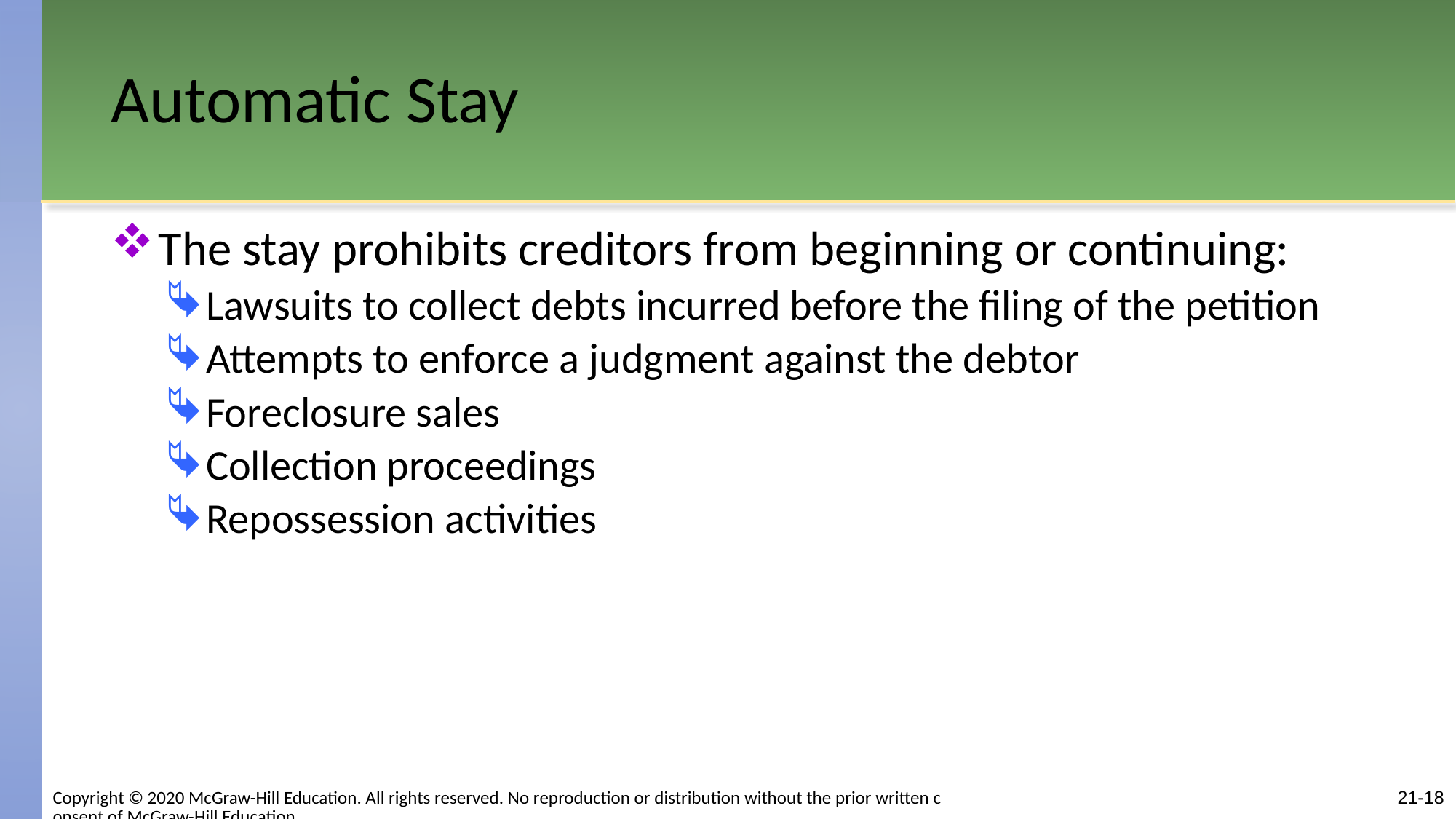

# Automatic Stay
The stay prohibits creditors from beginning or continuing:
Lawsuits to collect debts incurred before the filing of the petition
Attempts to enforce a judgment against the debtor
Foreclosure sales
Collection proceedings
Repossession activities
21-18
Copyright © 2020 McGraw-Hill Education. All rights reserved. No reproduction or distribution without the prior written consent of McGraw-Hill Education.